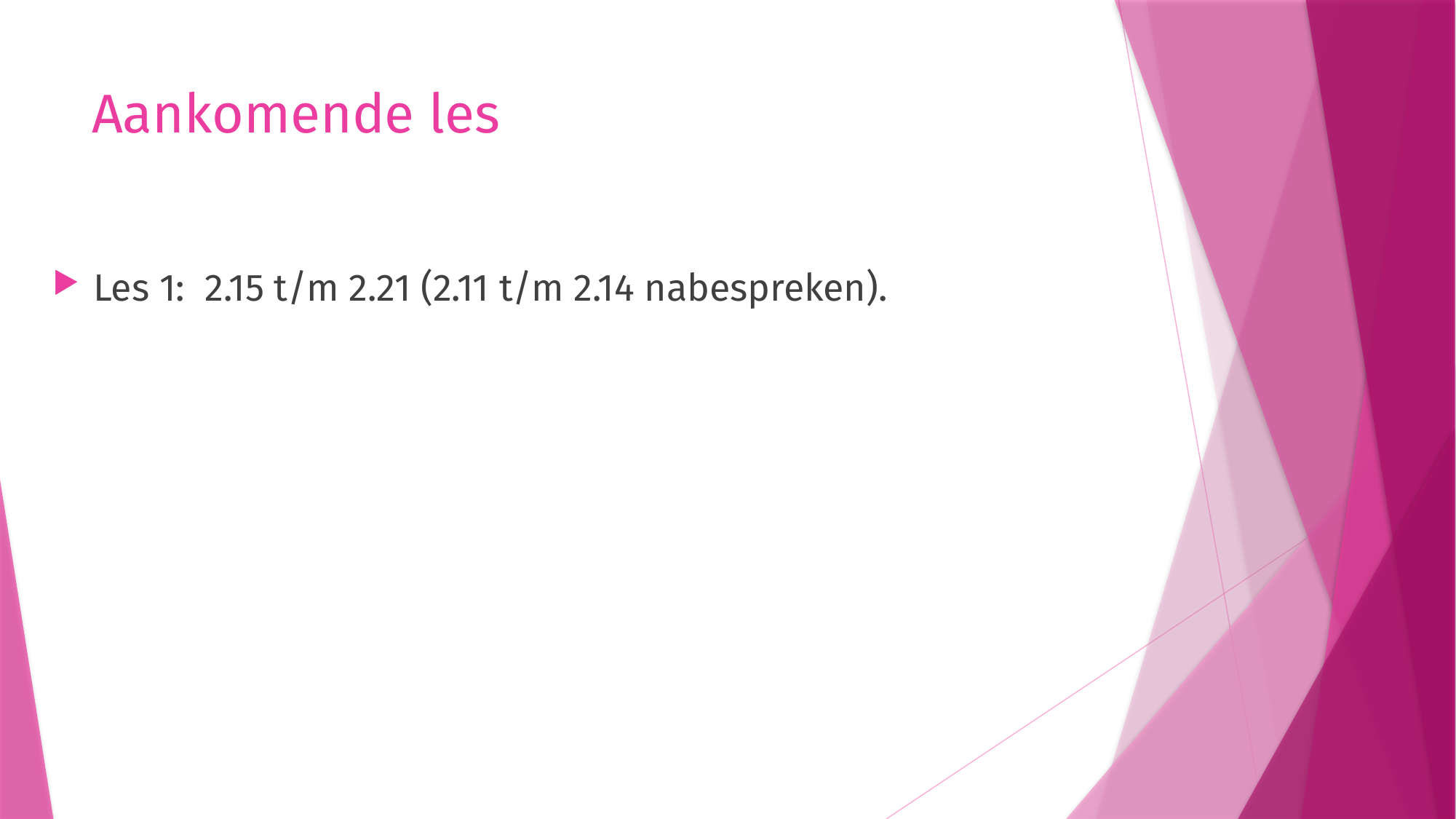

# Aankomende les
Les 1:  2.15 t/m 2.21 (2.11 t/m 2.14 nabespreken).